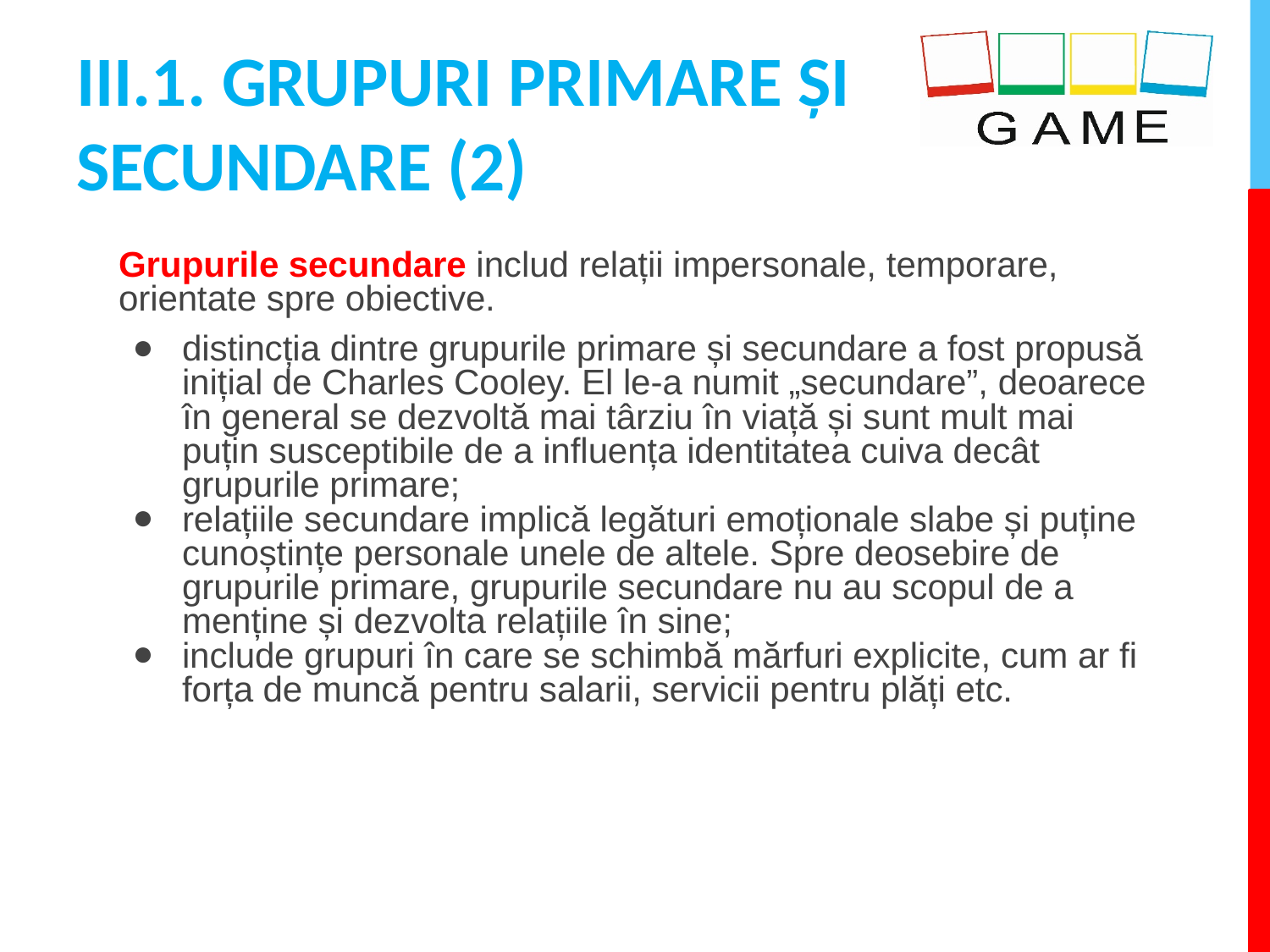

# III.1. GRUPURI PRIMARE ȘI SECUNDARE (2)
Grupurile secundare includ relații impersonale, temporare, orientate spre obiective.
distincția dintre grupurile primare și secundare a fost propusă inițial de Charles Cooley. El le-a numit „secundare”, deoarece în general se dezvoltă mai târziu în viață și sunt mult mai puțin susceptibile de a influența identitatea cuiva decât grupurile primare;
relațiile secundare implică legături emoționale slabe și puține cunoștințe personale unele de altele. Spre deosebire de grupurile primare, grupurile secundare nu au scopul de a menține și dezvolta relațiile în sine;
include grupuri în care se schimbă mărfuri explicite, cum ar fi forța de muncă pentru salarii, servicii pentru plăți etc.